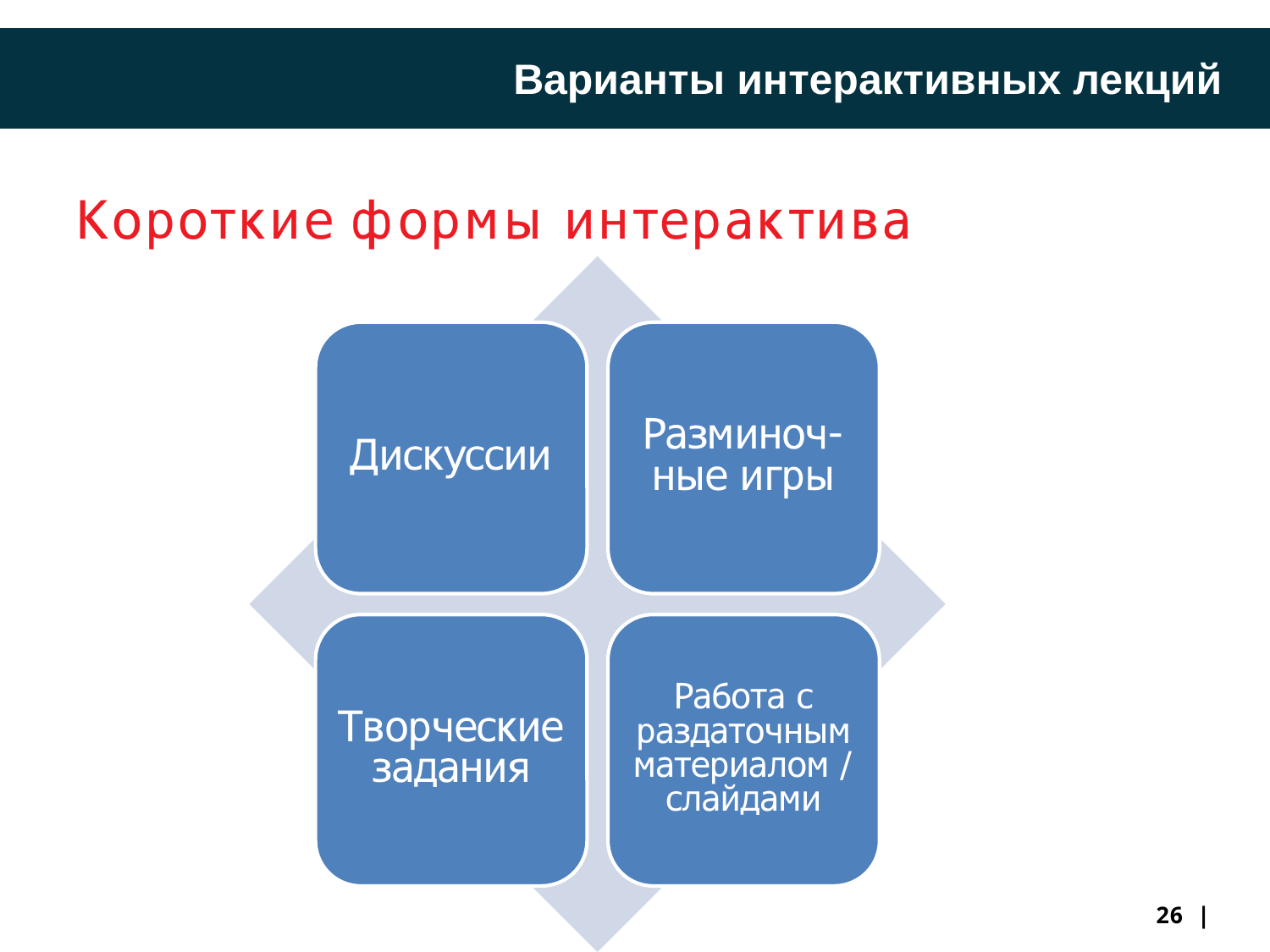

Варианты интерактивных лекций
Короткие формы интерактива
Разминоч-ные игры
Работа с раздаточным материалом / слайдами
Творческие задания
Дискуссии